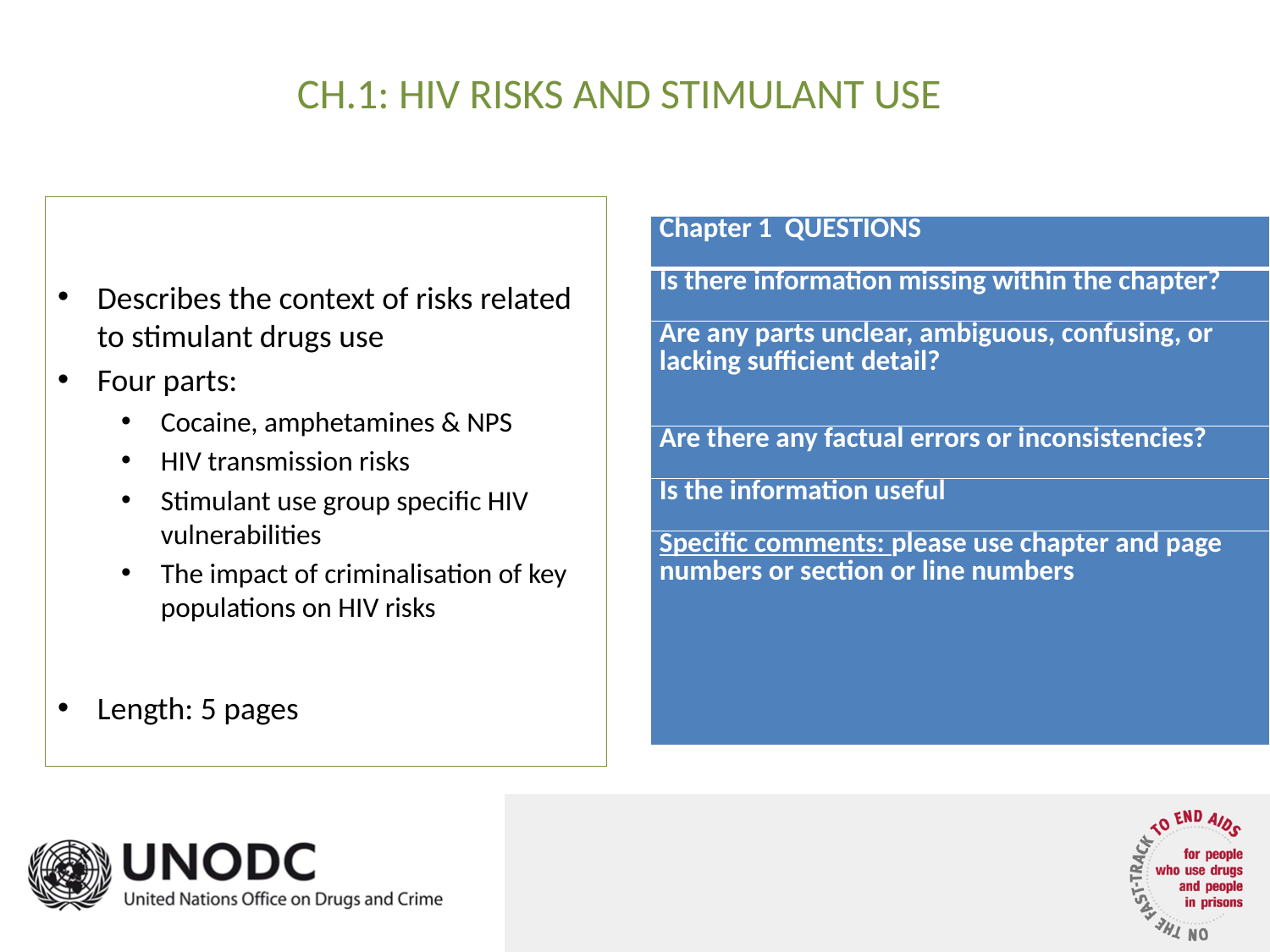

# CH.1: HIV RISKS AND STIMULANT USE

Describes the context of risks related to stimulant drugs use
Four parts:
Cocaine, amphetamines & NPS
HIV transmission risks
Stimulant use group specific HIV vulnerabilities
The impact of criminalisation of key populations on HIV risks

Length: 5 pages
| Chapter 1 QUESTIONS |
| --- |
| Is there information missing within the chapter? |
| Are any parts unclear, ambiguous, confusing, or lacking sufficient detail? |
| Are there any factual errors or inconsistencies? |
| Is the information useful |
| Specific comments: please use chapter and page numbers or section or line numbers |